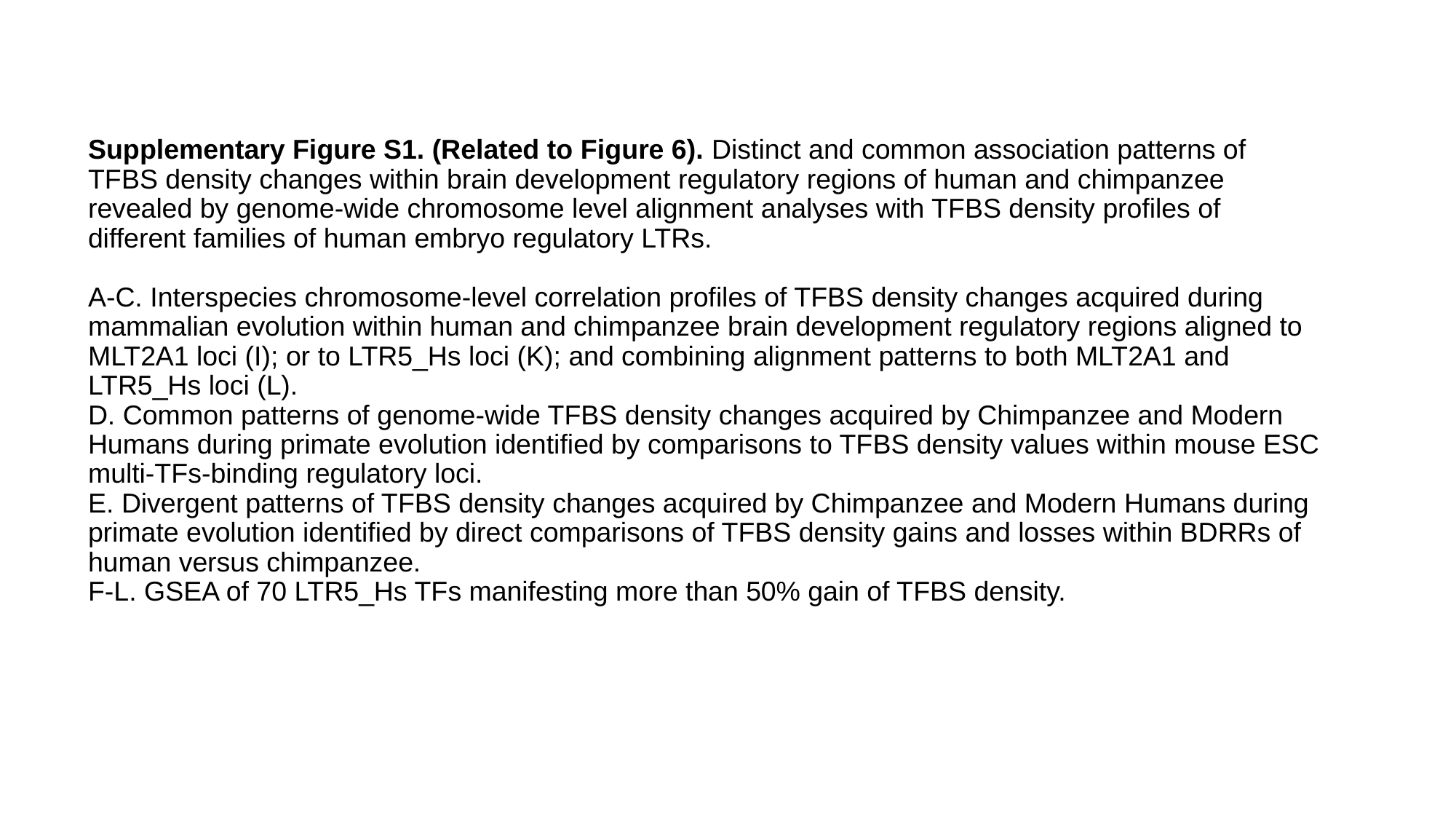

# Supplementary Figure S1. (Related to Figure 6). Distinct and common association patterns of TFBS density changes within brain development regulatory regions of human and chimpanzee revealed by genome-wide chromosome level alignment analyses with TFBS density profiles of different families of human embryo regulatory LTRs. A-C. Interspecies chromosome-level correlation profiles of TFBS density changes acquired during mammalian evolution within human and chimpanzee brain development regulatory regions aligned to MLT2A1 loci (I); or to LTR5_Hs loci (K); and combining alignment patterns to both MLT2A1 and LTR5_Hs loci (L). D. Common patterns of genome-wide TFBS density changes acquired by Chimpanzee and Modern Humans during primate evolution identified by comparisons to TFBS density values within mouse ESC multi-TFs-binding regulatory loci. E. Divergent patterns of TFBS density changes acquired by Chimpanzee and Modern Humans during primate evolution identified by direct comparisons of TFBS density gains and losses within BDRRs of human versus chimpanzee. F-L. GSEA of 70 LTR5_Hs TFs manifesting more than 50% gain of TFBS density.